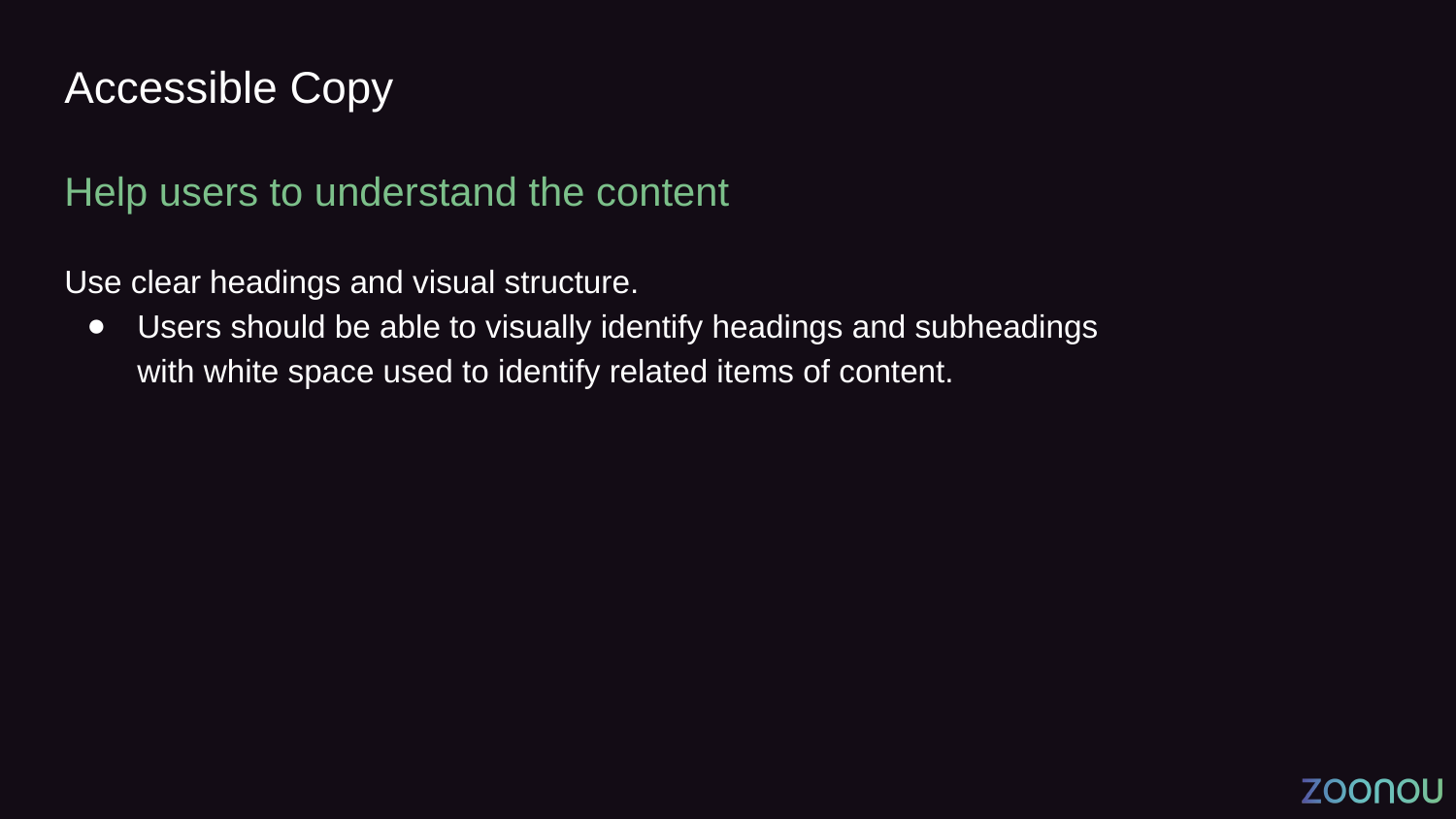

# Accessible Copy

Help users to understand the content

Use clear headings and visual structure.
Users should be able to visually identify headings and subheadings with white space used to identify related items of content.